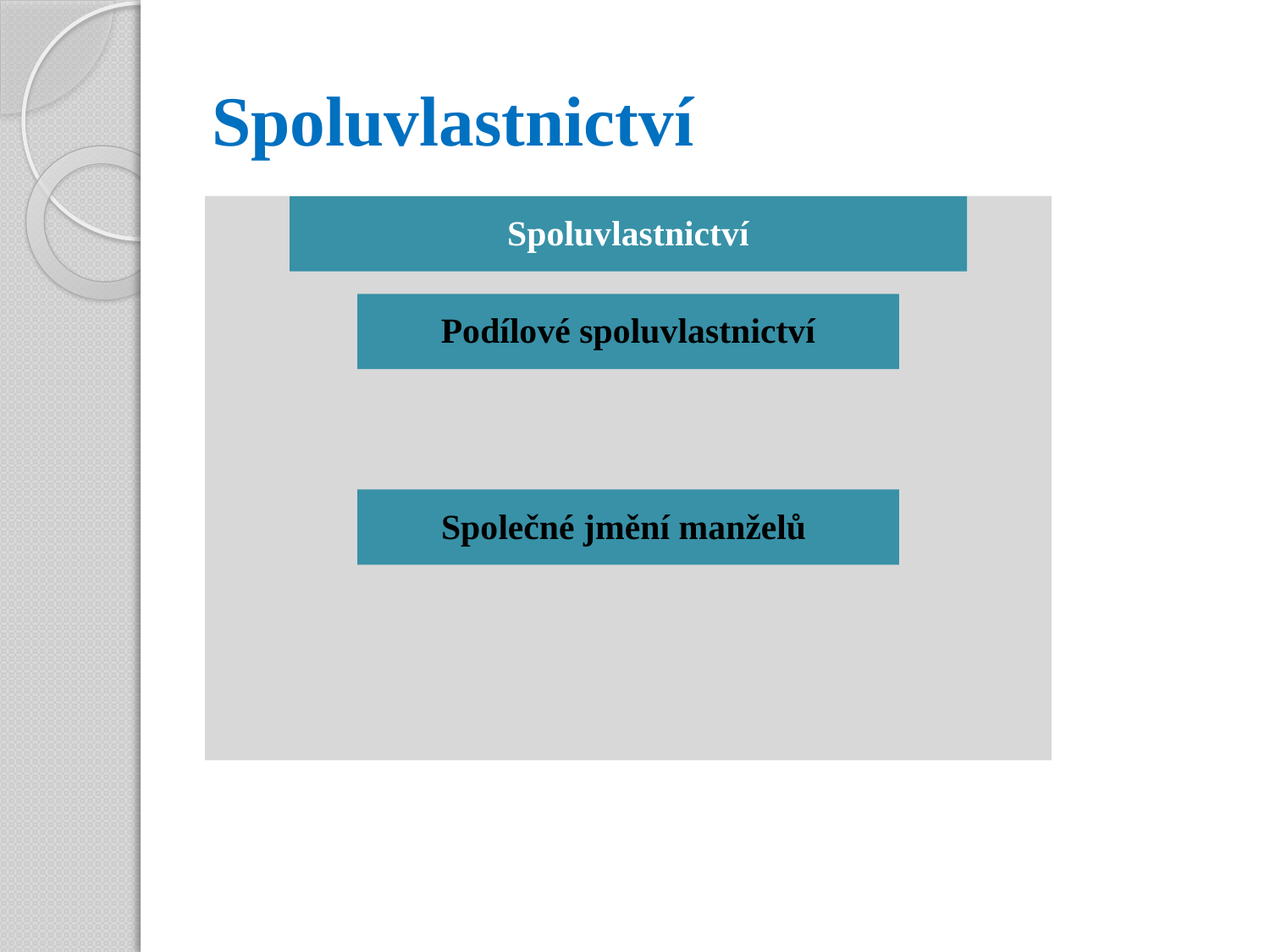

# Spoluvlastnictví
Spoluvlastnictví
Podílové spoluvlastnictví
Společné jmění manželů